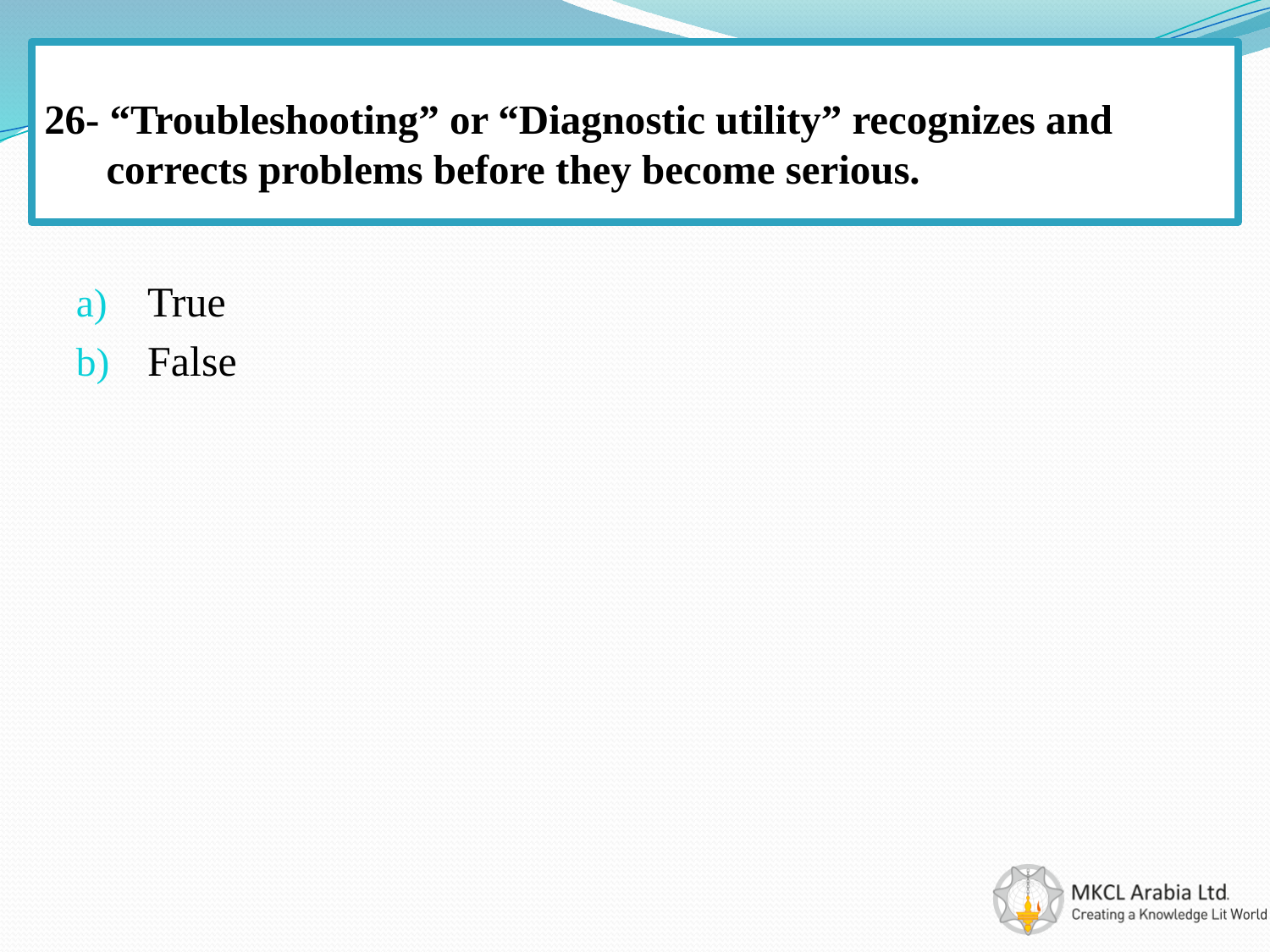

# 26- “Troubleshooting” or “Diagnostic utility” recognizes and corrects problems before they become serious.
True
False